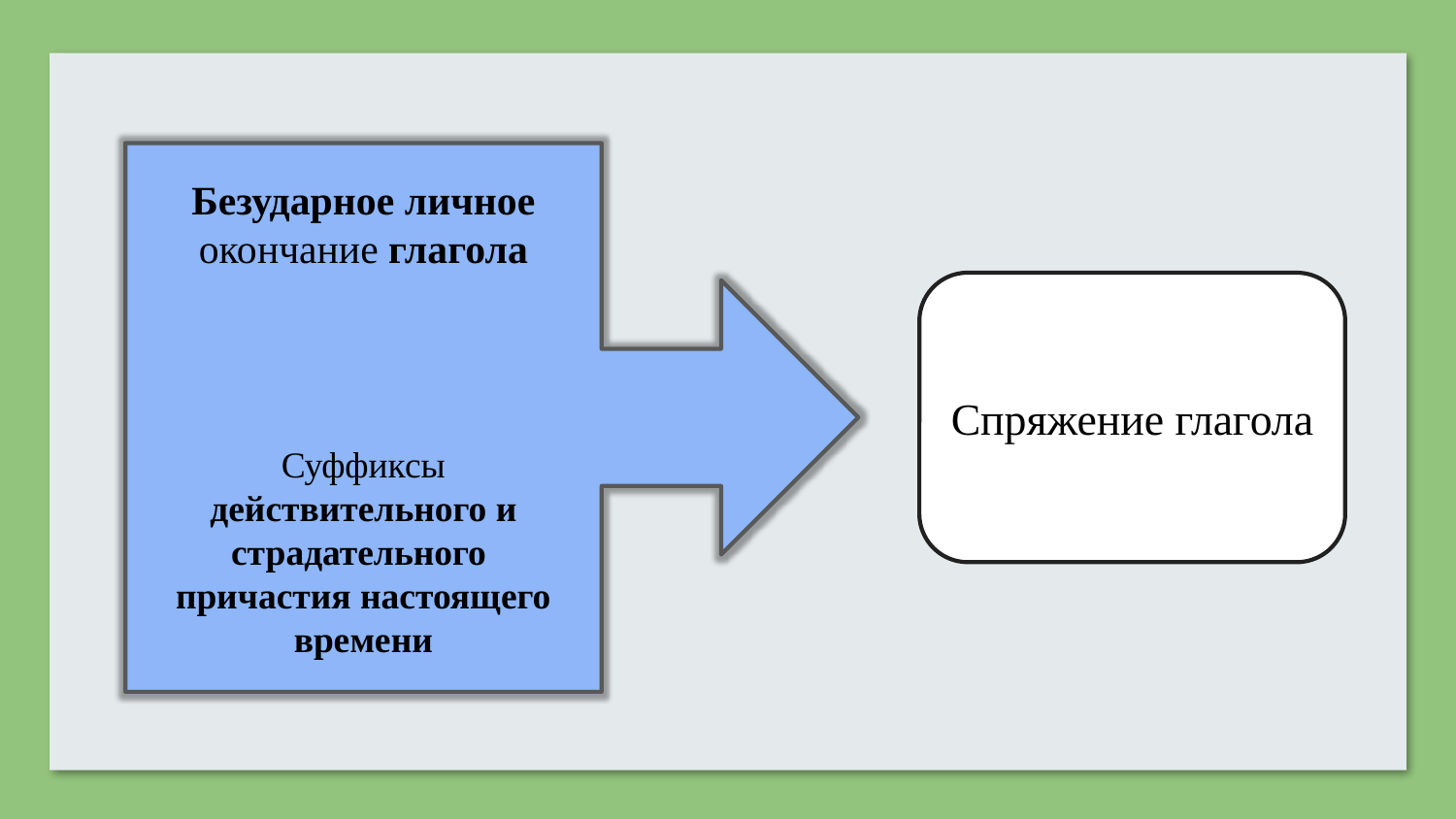

Безударное личное окончание глагола

Суффиксы действительного и страдательного  причастия настоящего времени
Спряжение глагола